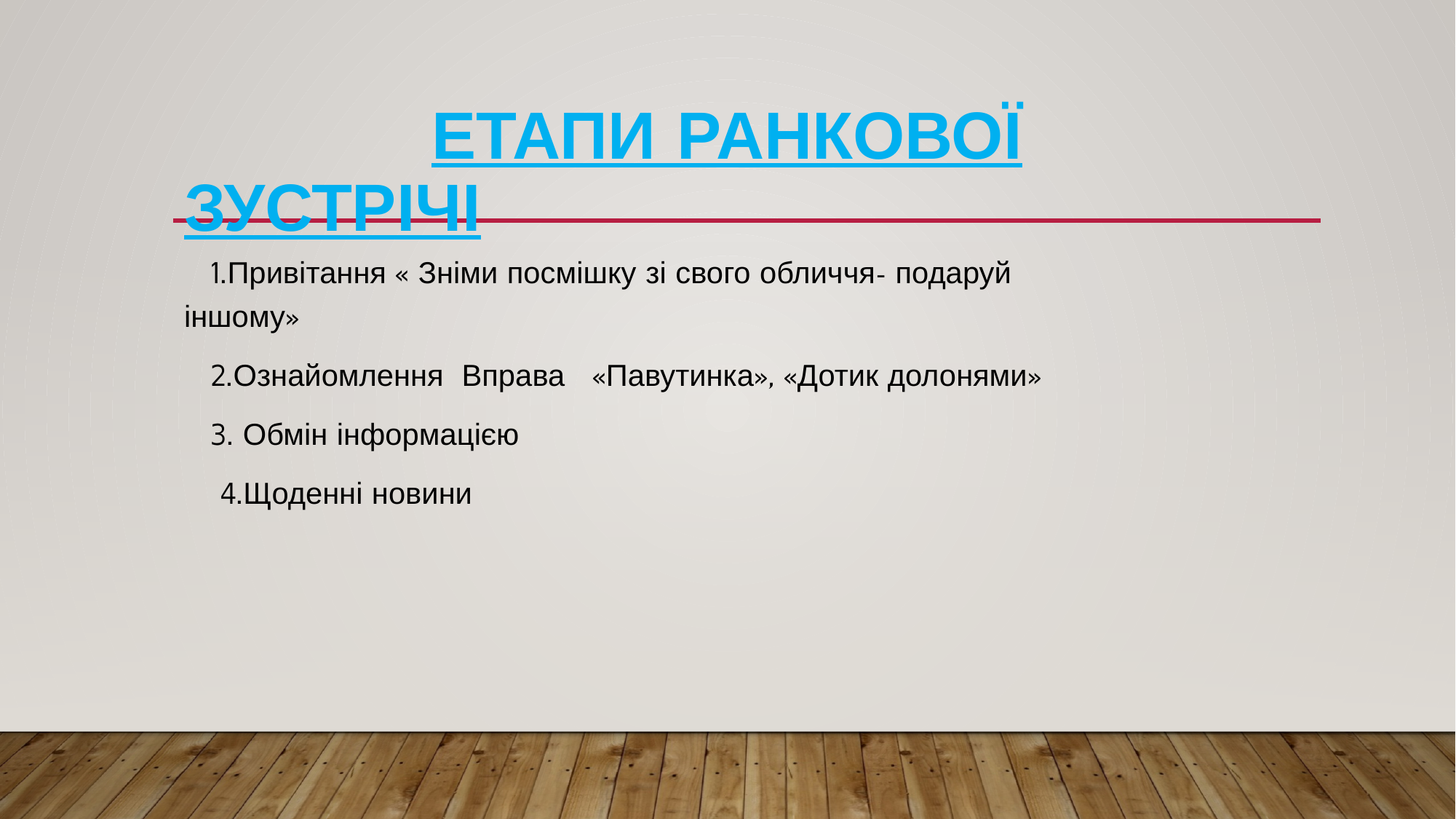

# етапи ранкової зустрічі
   1.Привітання « Зніми посмішку зі свого обличчя- подаруй іншому»
   2.Ознайомлення  Вправа   «Павутинка», «Дотик долонями»
   3. Обмін інформацією
    4.Щоденні новини